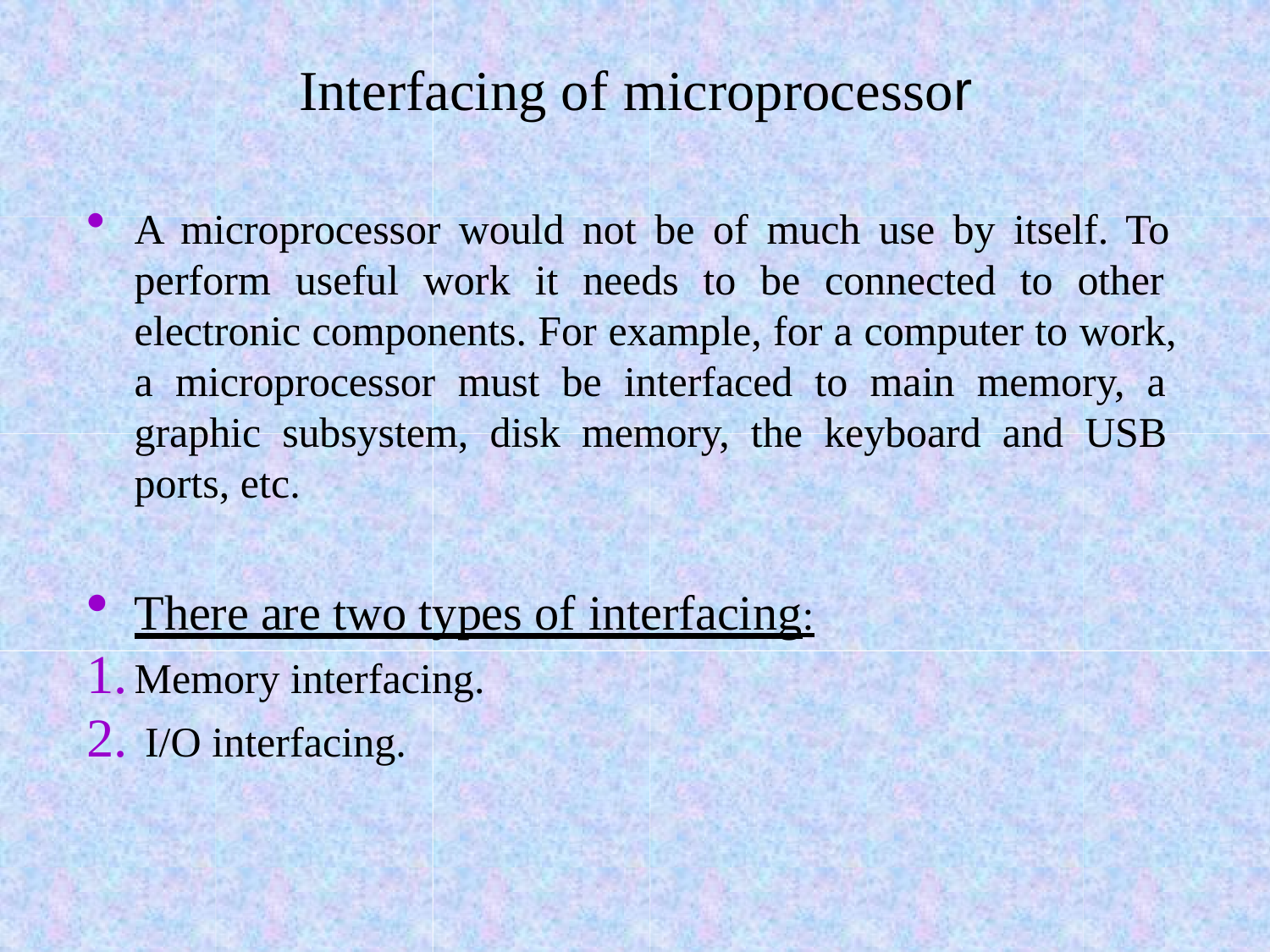

# Interfacing of microprocessor
A microprocessor would not be of much use by itself. To  perform useful work it needs to be connected to other  electronic components. For example, for a computer to work,  a microprocessor must be interfaced to main memory, a  graphic subsystem, disk memory, the keyboard and USB  ports, etc.

There are two types of interfacing:
Memory interfacing.
I/O interfacing.